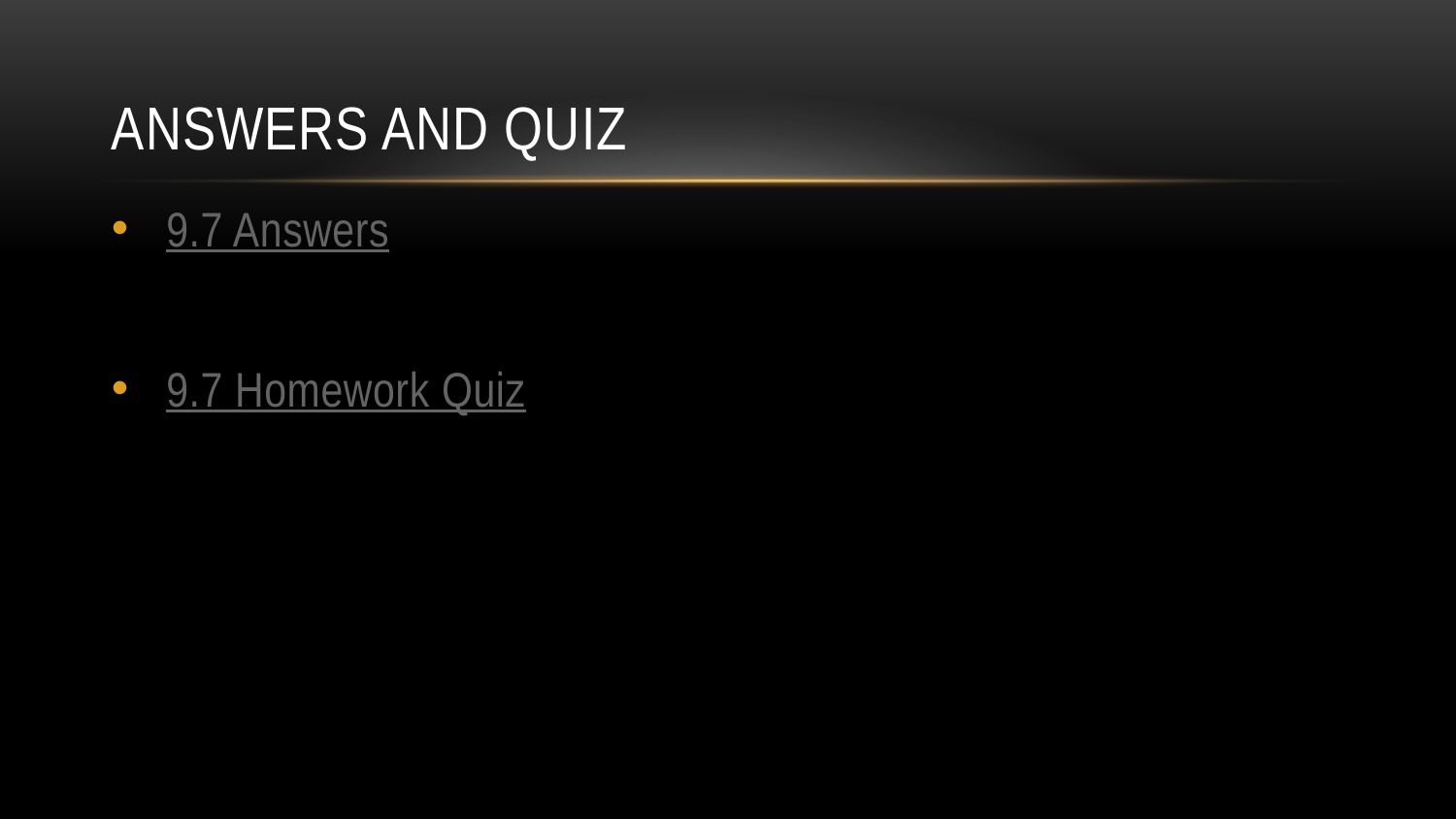

# Answers and Quiz
9.7 Answers

9.7 Homework Quiz